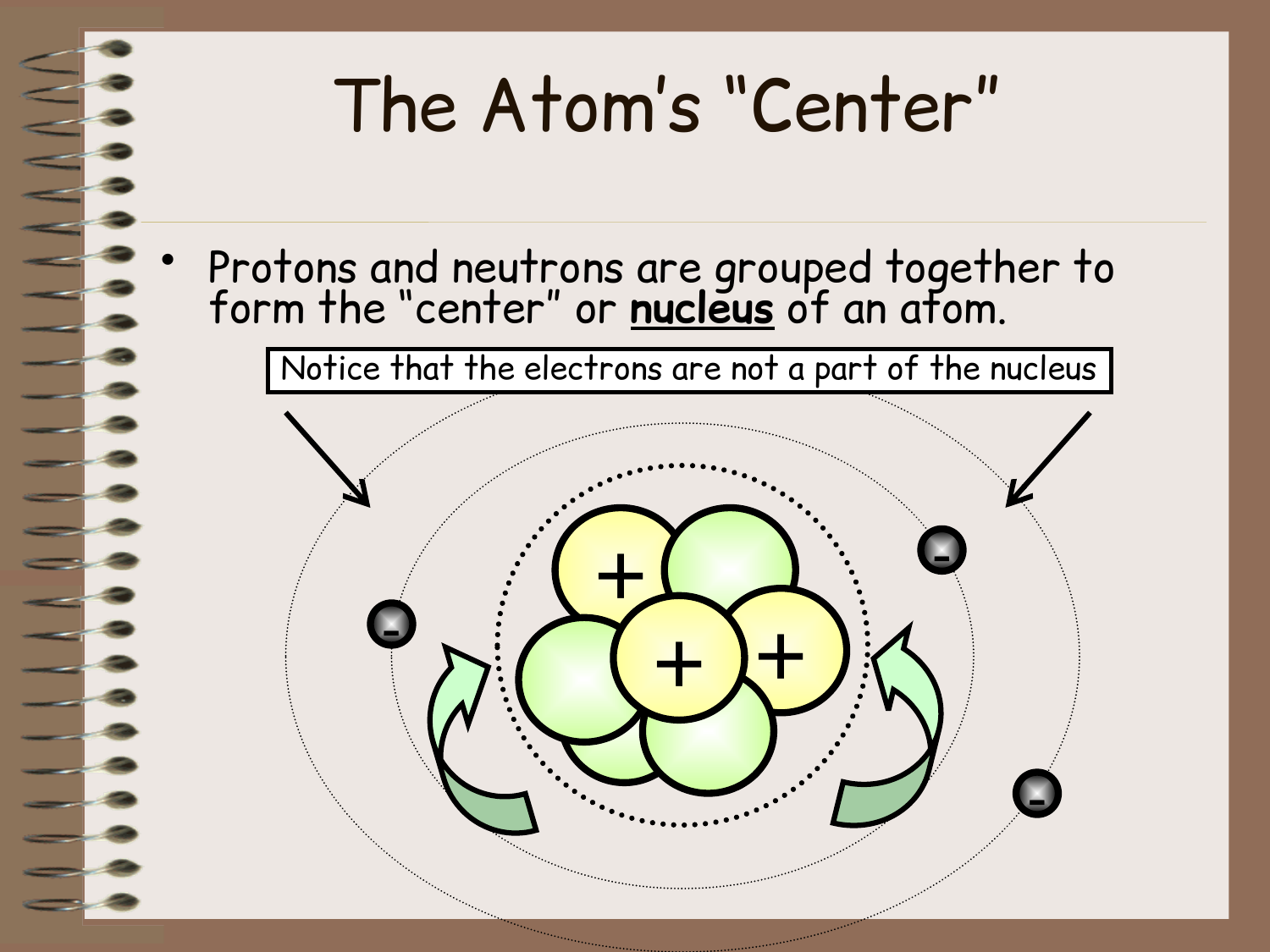

# The Atom’s “Center”
Protons and neutrons are grouped together to form the “center” or nucleus of an atom.
Notice that the electrons are not a part of the nucleus

+

+
+

-
-

-